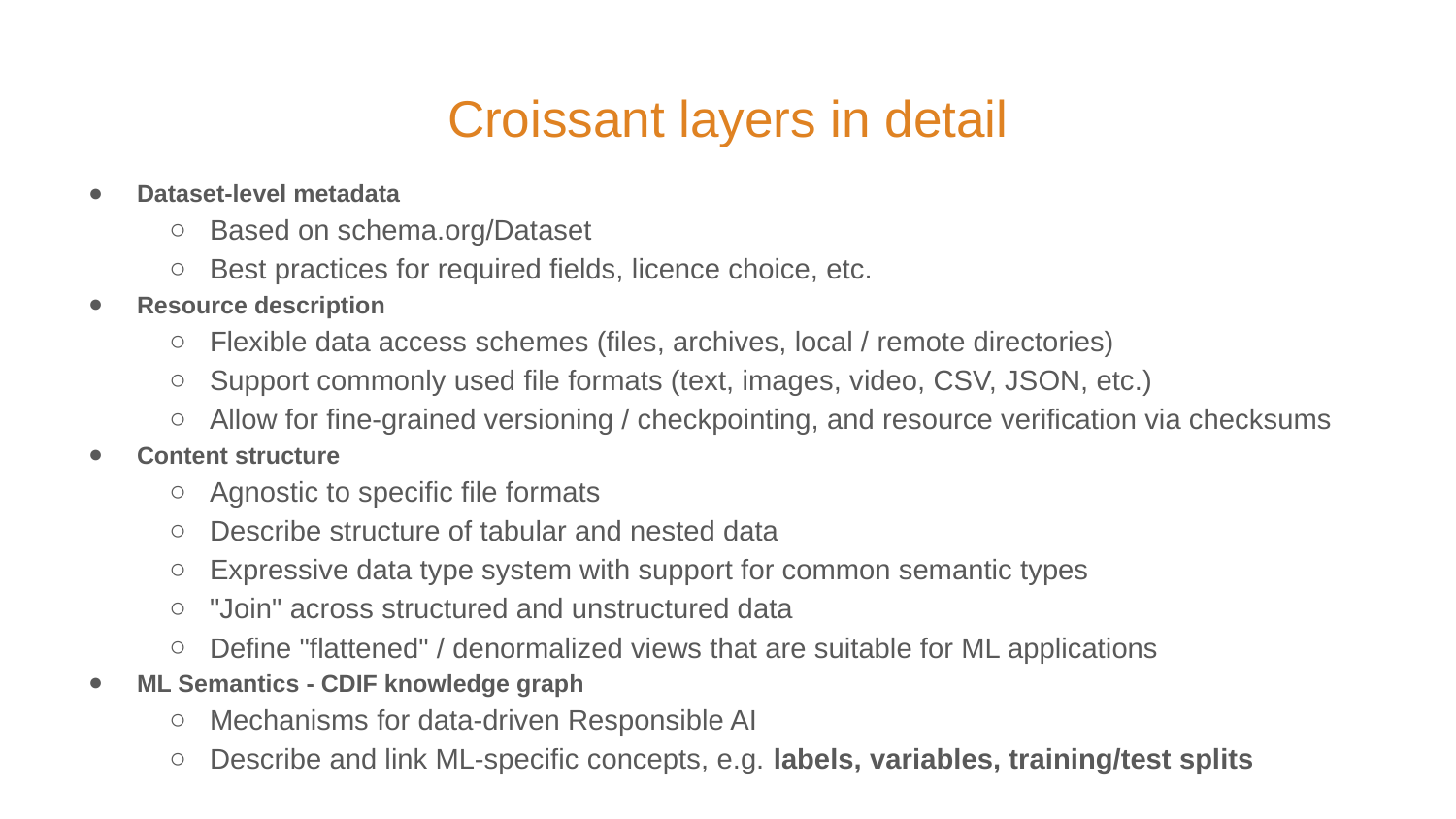

# Croissant layers in detail
Dataset-level metadata
Based on schema.org/Dataset
Best practices for required fields, licence choice, etc.
Resource description
Flexible data access schemes (files, archives, local / remote directories)
Support commonly used file formats (text, images, video, CSV, JSON, etc.)
Allow for fine-grained versioning / checkpointing, and resource verification via checksums
Content structure
Agnostic to specific file formats
Describe structure of tabular and nested data
Expressive data type system with support for common semantic types
"Join" across structured and unstructured data
Define "flattened" / denormalized views that are suitable for ML applications
ML Semantics - CDIF knowledge graph
Mechanisms for data-driven Responsible AI
Describe and link ML-specific concepts, e.g. labels, variables, training/test splits